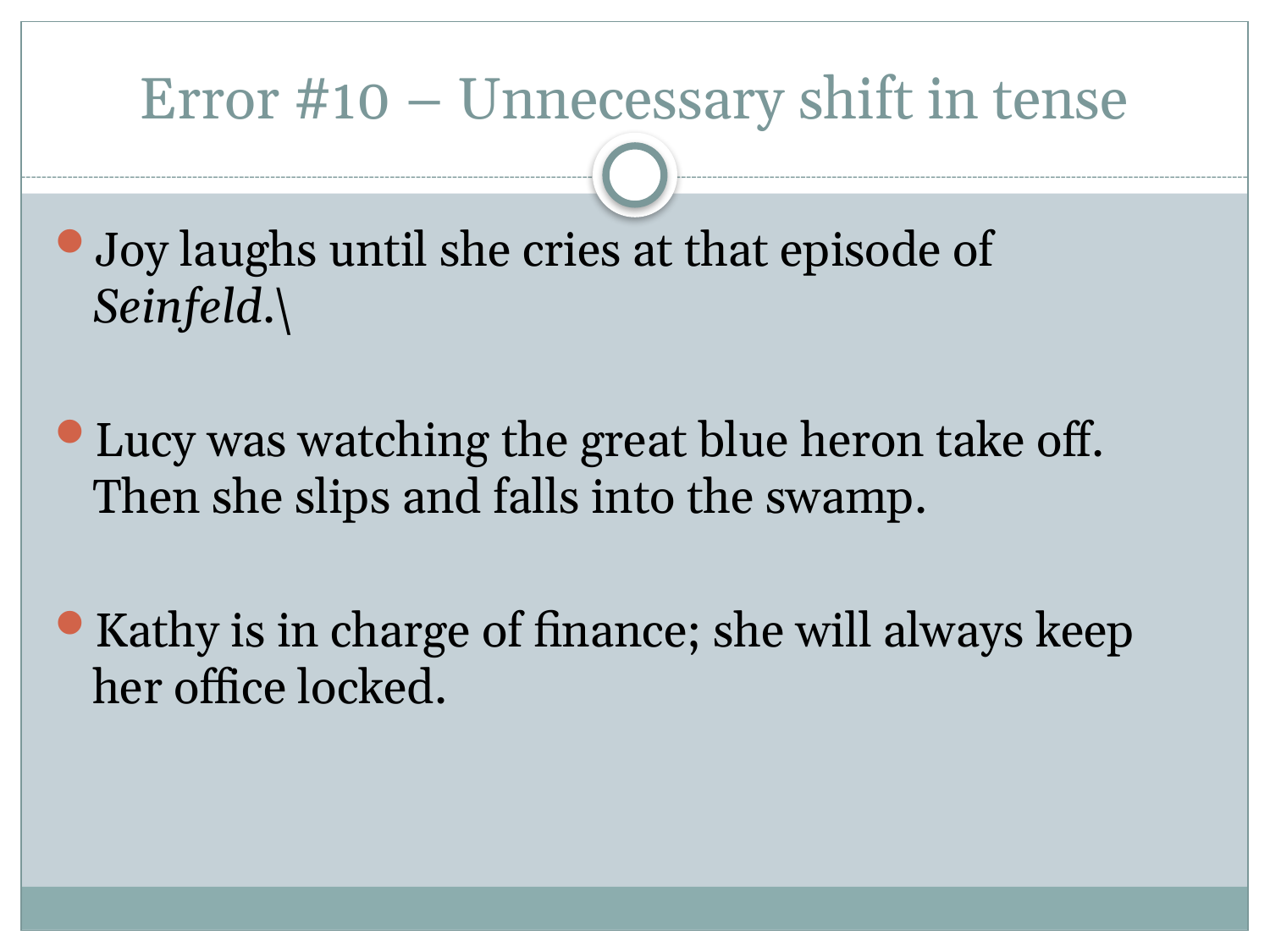

# Error #10 – Unnecessary shift in tense
Joy laughs until she cries at that episode of Seinfeld.\

Lucy was watching the great blue heron take off. Then she slips and falls into the swamp.

Kathy is in charge of finance; she will always keep her office locked.